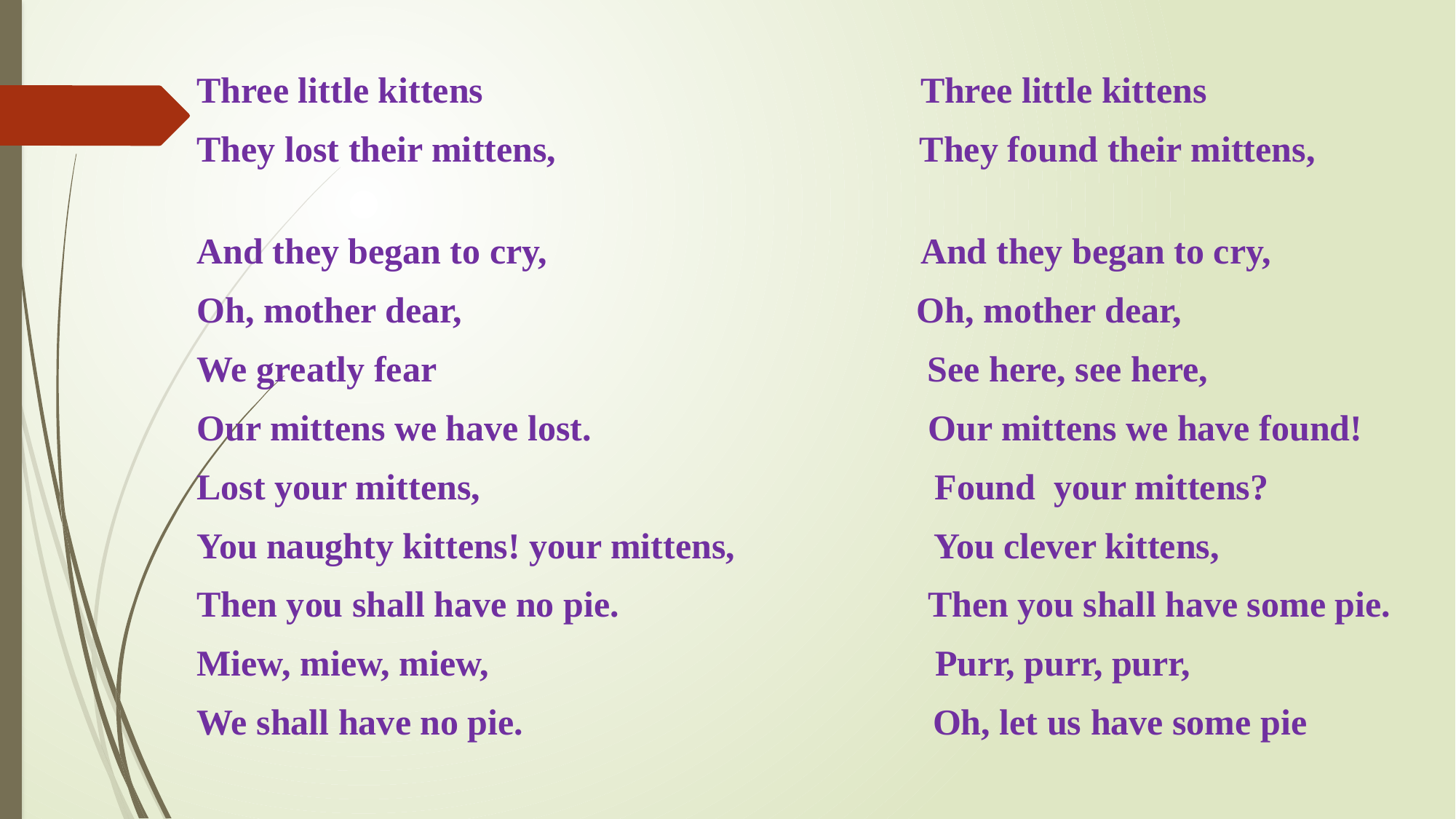

Three little kittens                                                Three little kittens
They lost their mittens,                                        They found their mittens,
And they began to cry,                                         And they began to cry,
Oh, mother dear,                                                  Oh, mother dear,
We greatly fear                                                      See here, see here,
Our mittens we have lost.                                     Our mittens we have found!
Lost your mittens,                                                  Found  your mittens?
You naughty kittens! your mittens,                      You clever kittens,
Then you shall have no pie.                                  Then you shall have some pie.
Miew, miew, miew,                                                 Purr, purr, purr,
We shall have no pie.                                             Oh, let us have some pie